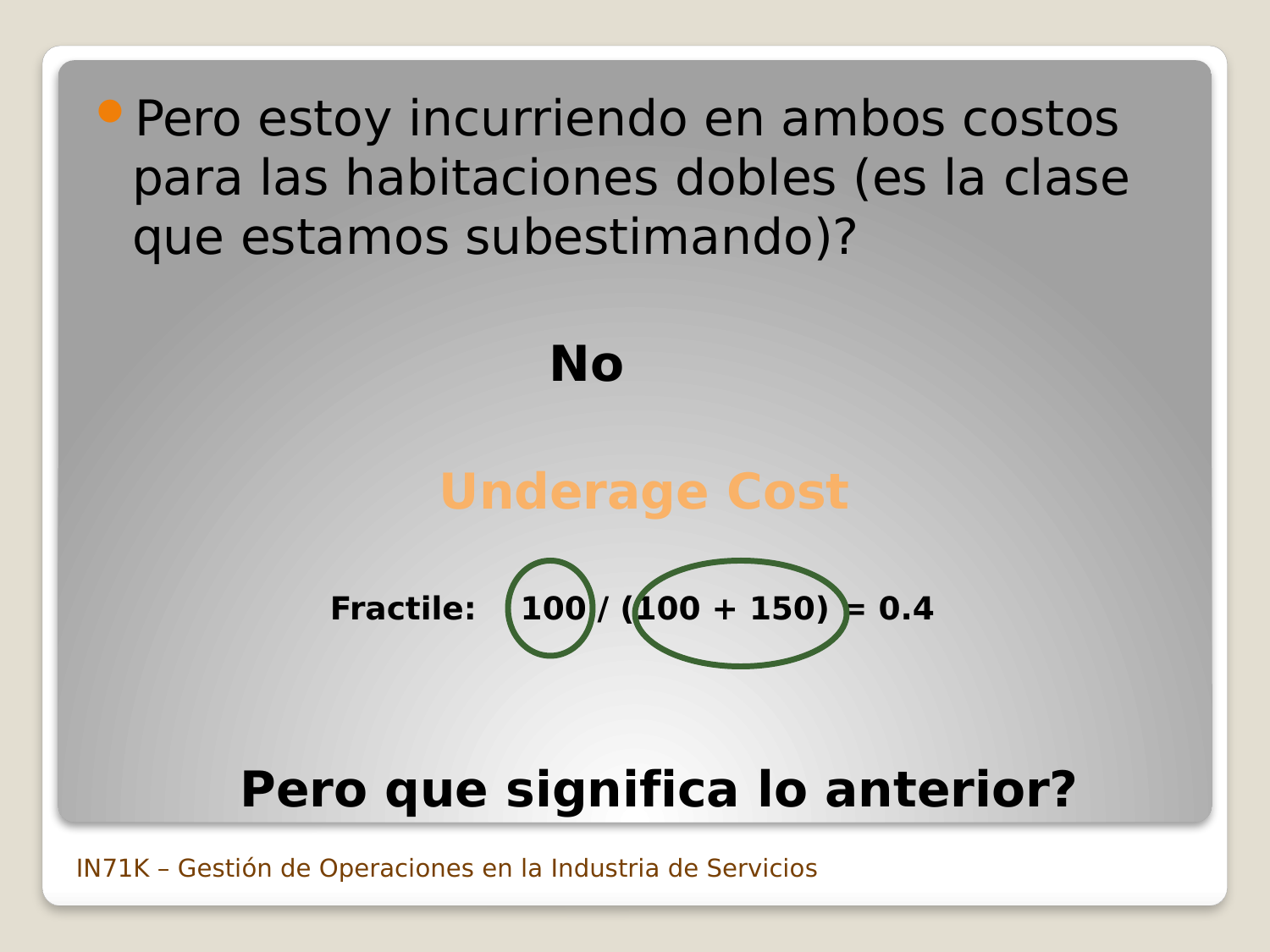

Pero estoy incurriendo en ambos costos para las habitaciones dobles (es la clase que estamos subestimando)?

                             No

Underage Cost

Fractile:    100 / (100 + 150) = 0.4
# Pero que significa lo anterior?
IN71K – Gestión de Operaciones en la Industria de Servicios